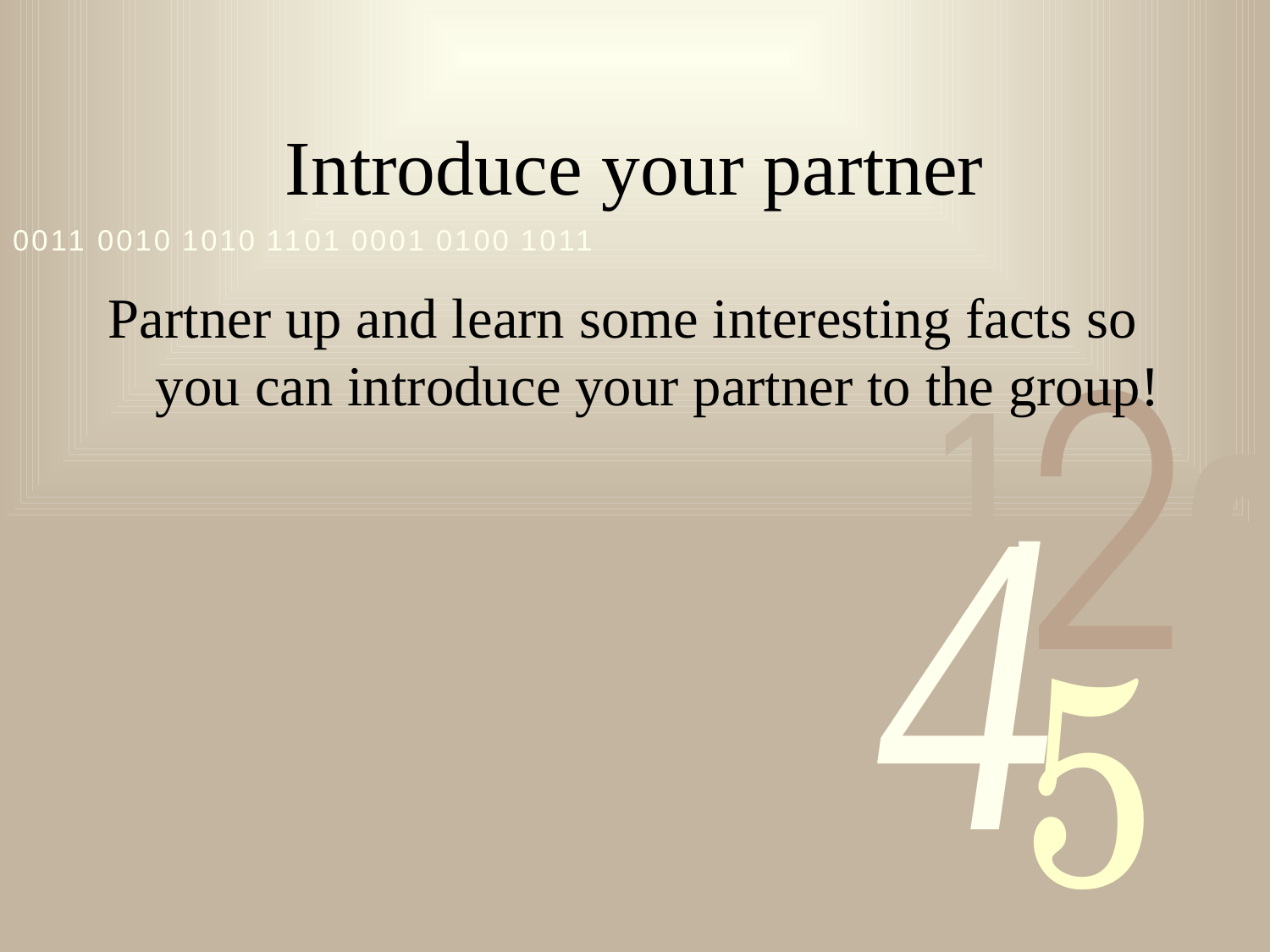

# Introduce your partner
Partner up and learn some interesting facts so you can introduce your partner to the group!